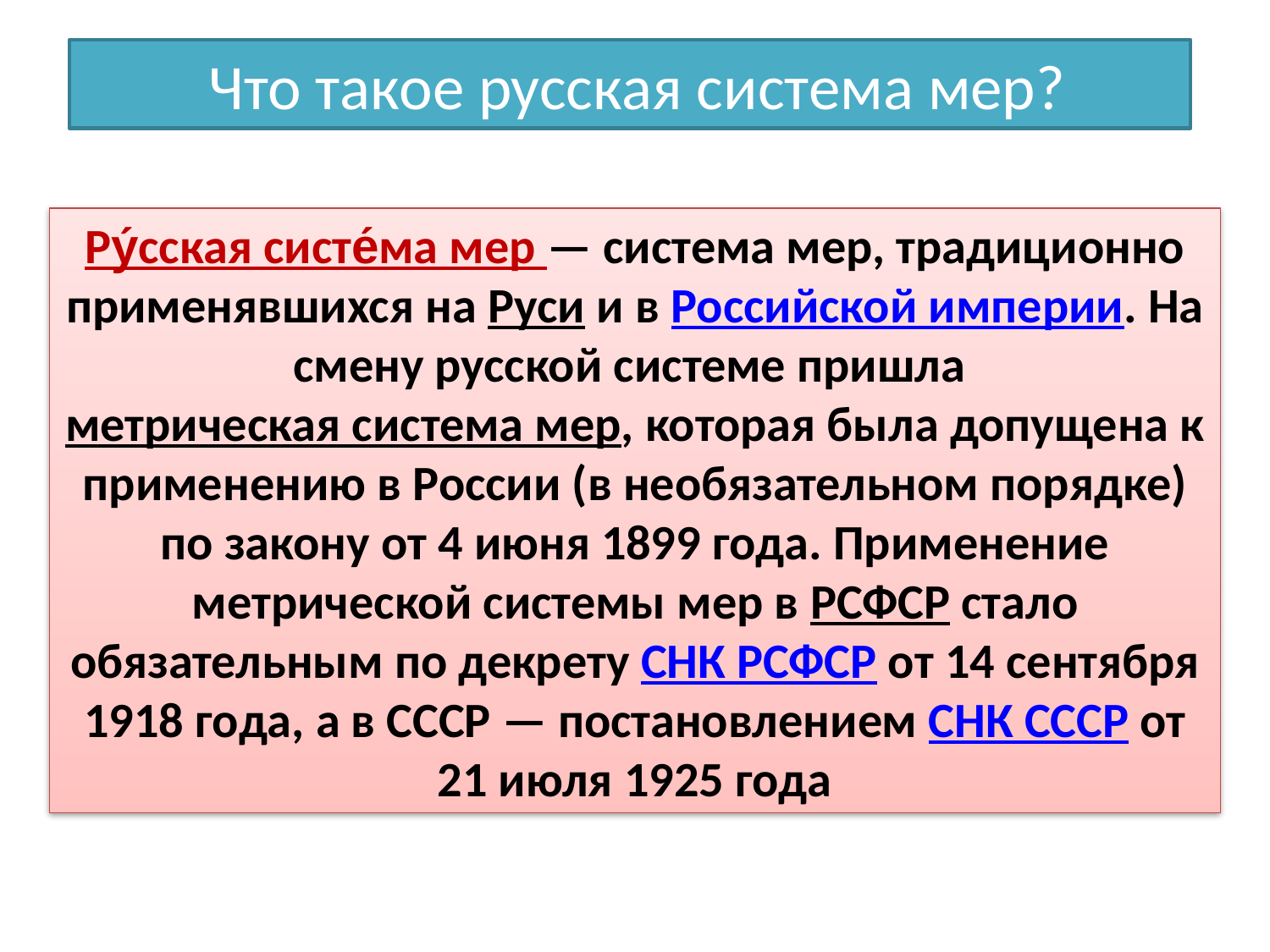

Что такое русская система мер?
Ру́сская систе́ма мер — система мер, традиционно применявшихся на Руси и в Российской империи. На смену русской системе пришла метрическая система мер, которая была допущена к применению в России (в необязательном порядке) по закону от 4 июня 1899 года. Применение метрической системы мер в РСФСР стало обязательным по декрету СНК РСФСР от 14 сентября 1918 года, а в СССР — постановлением СНК СССР от 21 июля 1925 года